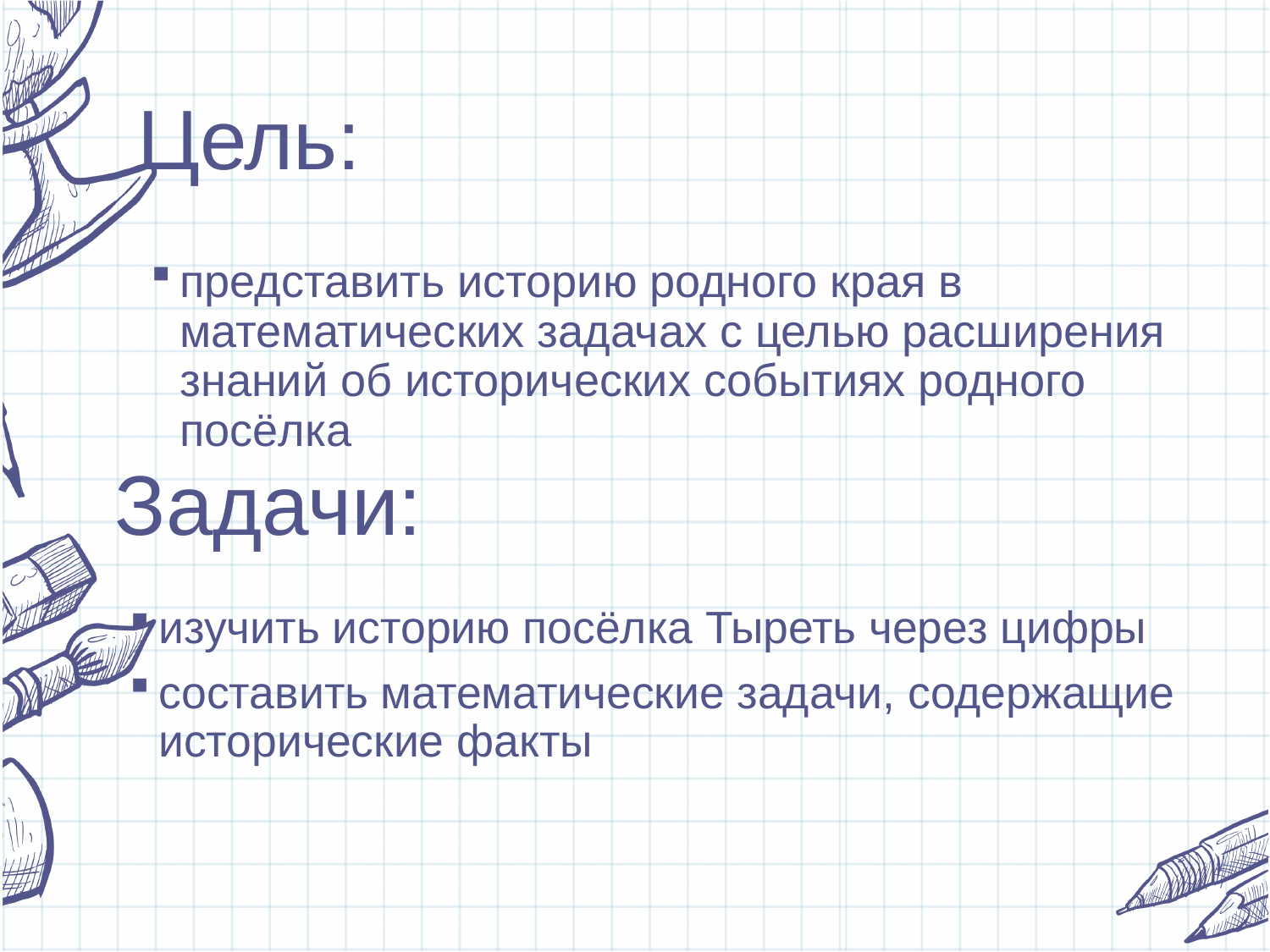

# Цель:
представить историю родного края в математических задачах с целью расширения знаний об исторических событиях родного посёлка
Задачи:
изучить историю посёлка Тыреть через цифры
составить математические задачи, содержащие исторические факты